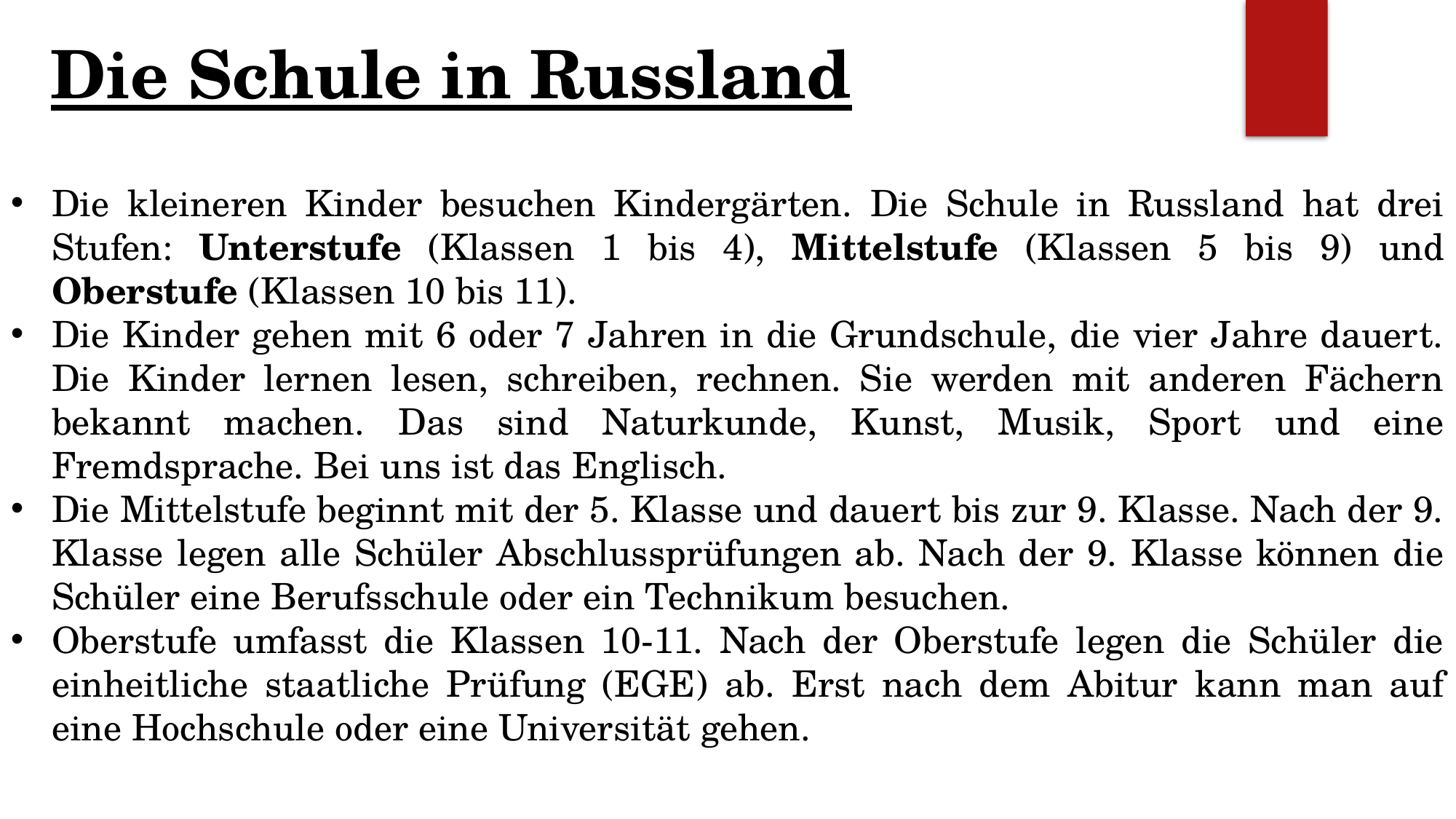

Die Schule in Russland
Die kleineren Kinder besuchen Kindergärten. Die Schule in Russland hat drei Stufen: Unterstufe (Klassen 1 bis 4), Mittelstufe (Klassen 5 bis 9) und Oberstufe (Klassen 10 bis 11).
Die Kinder gehen mit 6 oder 7 Jahren in die Grundschule, die vier Jahre dauert. Die Kinder lernen lesen, schreiben, rechnen. Sie werden mit anderen Fächern bekannt machen. Das sind Naturkunde, Kunst, Musik, Sport und eine Fremdsprache. Bei uns ist das Englisch.
Die Mittelstufe beginnt mit der 5. Klasse und dauert bis zur 9. Klasse. Nach der 9. Klasse legen alle Schüler Abschlussprüfungen ab. Nach der 9. Klasse können die Schüler eine Berufsschule oder ein Technikum besuchen.
Oberstufe umfasst die Klassen 10-11. Nach der Oberstufe legen die Schüler die einheitliche staatliche Prüfung (EGE) ab. Erst nach dem Abitur kann man auf eine Hochschule oder eine Universität gehen.